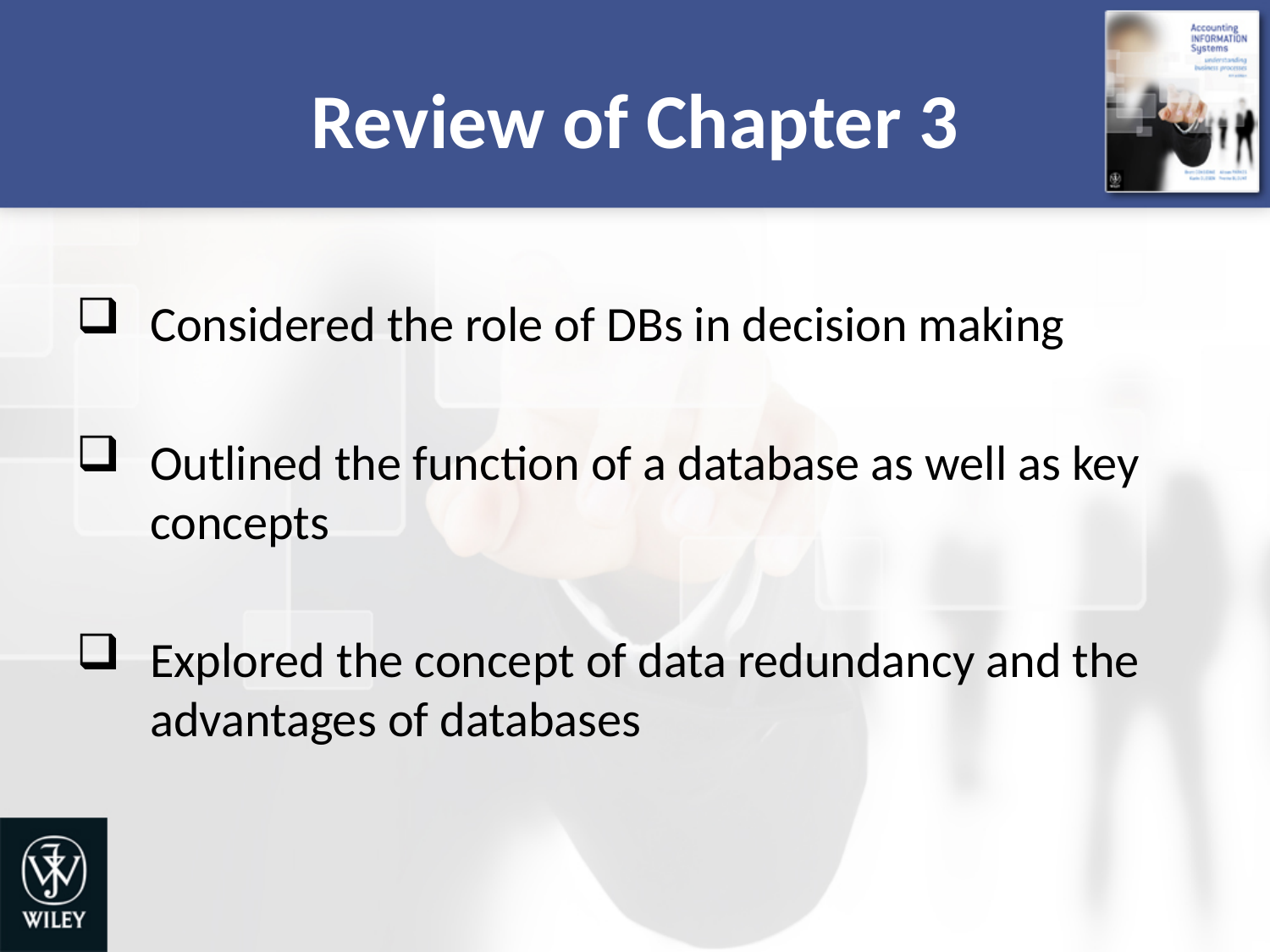

# Review of Chapter 3
Considered the role of DBs in decision making

Outlined the function of a database as well as key concepts

Explored the concept of data redundancy and the advantages of databases